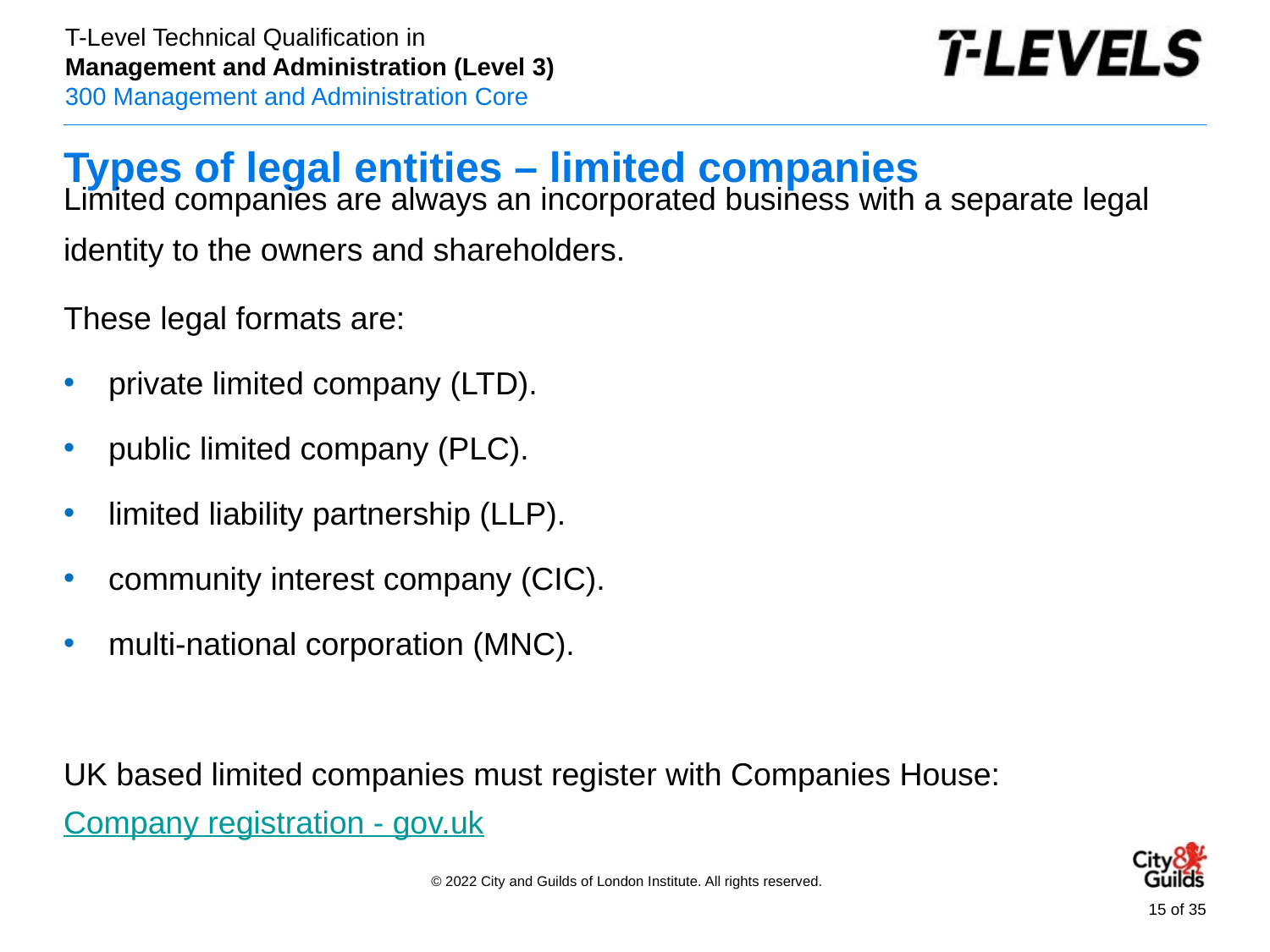

# Types of legal entities – limited companies
Limited companies are always an incorporated business with a separate legal identity to the owners and shareholders.
These legal formats are:
private limited company (LTD).
public limited company (PLC).
limited liability partnership (LLP).
community interest company (CIC).
multi-national corporation (MNC).

UK based limited companies must register with Companies House: Company registration - gov.uk